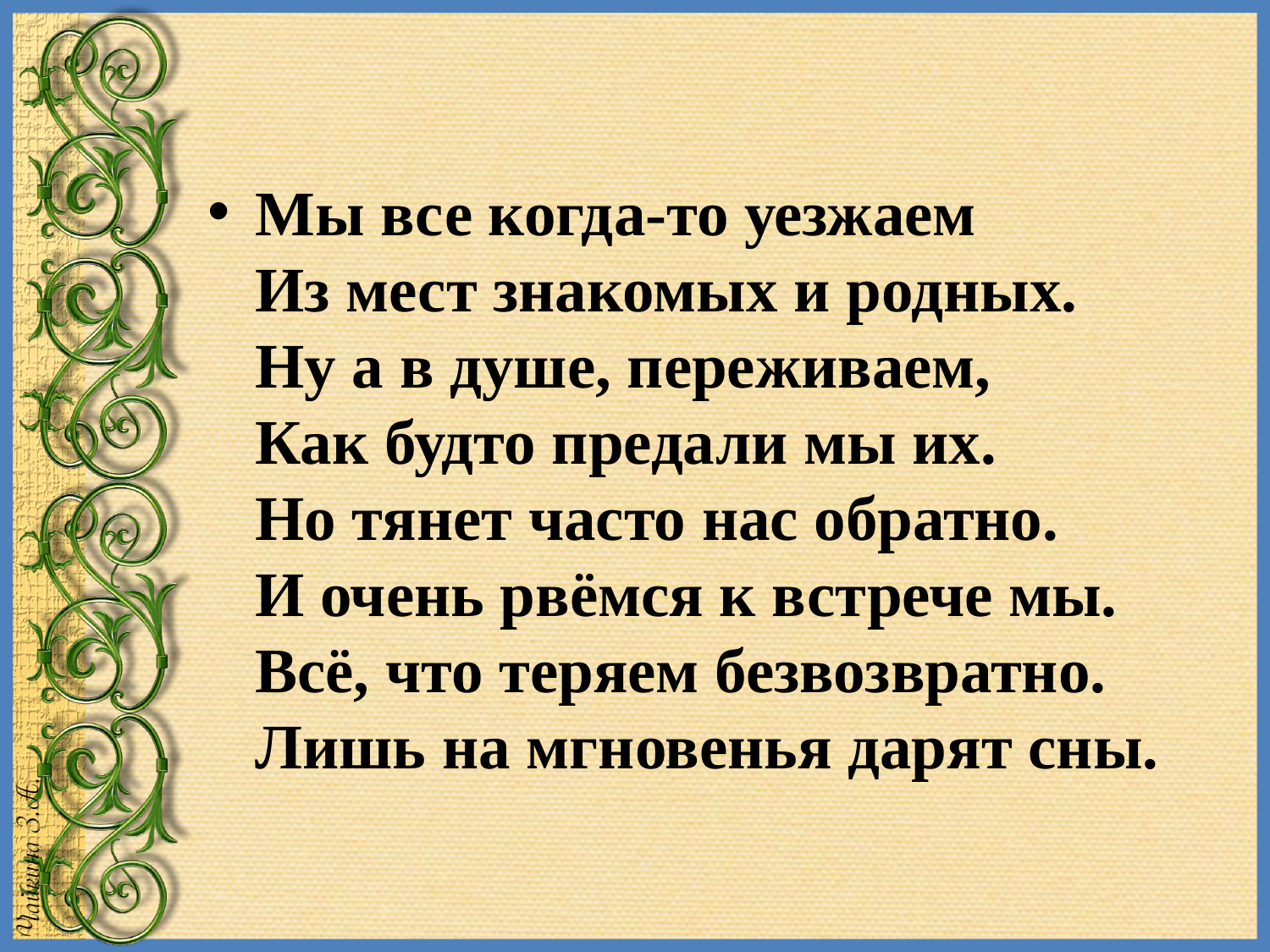

Мы все когда-то уезжаем
Из мест знакомых и родных.
Ну а в душе, переживаем,
Как будто предали мы их.
Но тянет часто нас обратно.
И очень рвёмся к встрече мы.
Всё, что теряем безвозвратно.
Лишь на мгновенья дарят сны.